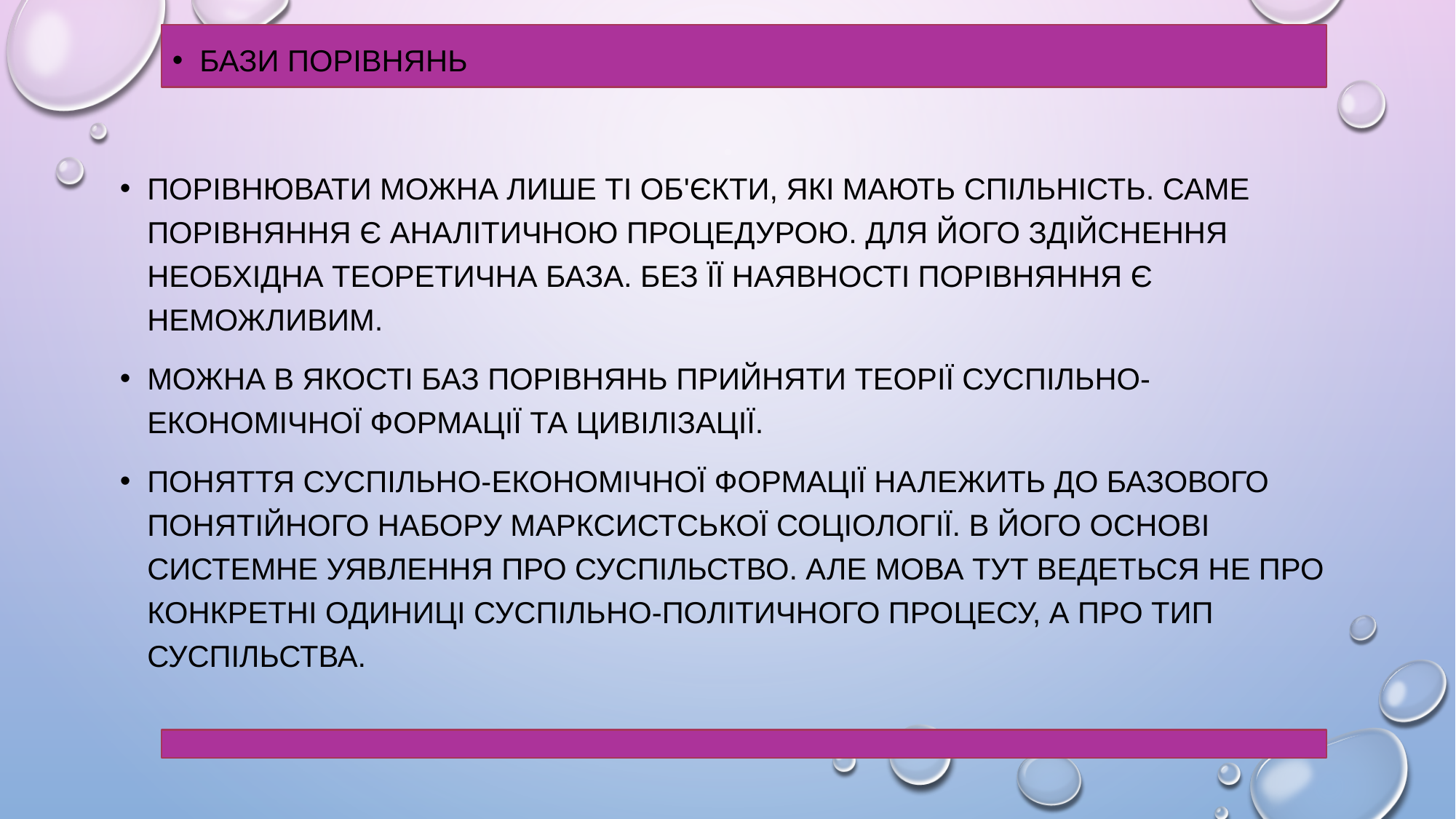

Бази порівнянь
Порівнювати можна лише ті об'єкти, які мають спільність. Саме порівняння є аналітичною процедурою. Для його здійснення необхідна теоретична база. Без її наявності порівняння є неможливим.
Можна в якості баз порівнянь прийняти теорії суспільно-економічної формації та цивілізації.
Поняття суспільно-економічної формації належить до базового понятійного набору марксистської соціології. В його основі системне уявлення про суспільство. Але мова тут ведеться не про конкретні одиниці суспільно-політичного процесу, а про тип суспільства.